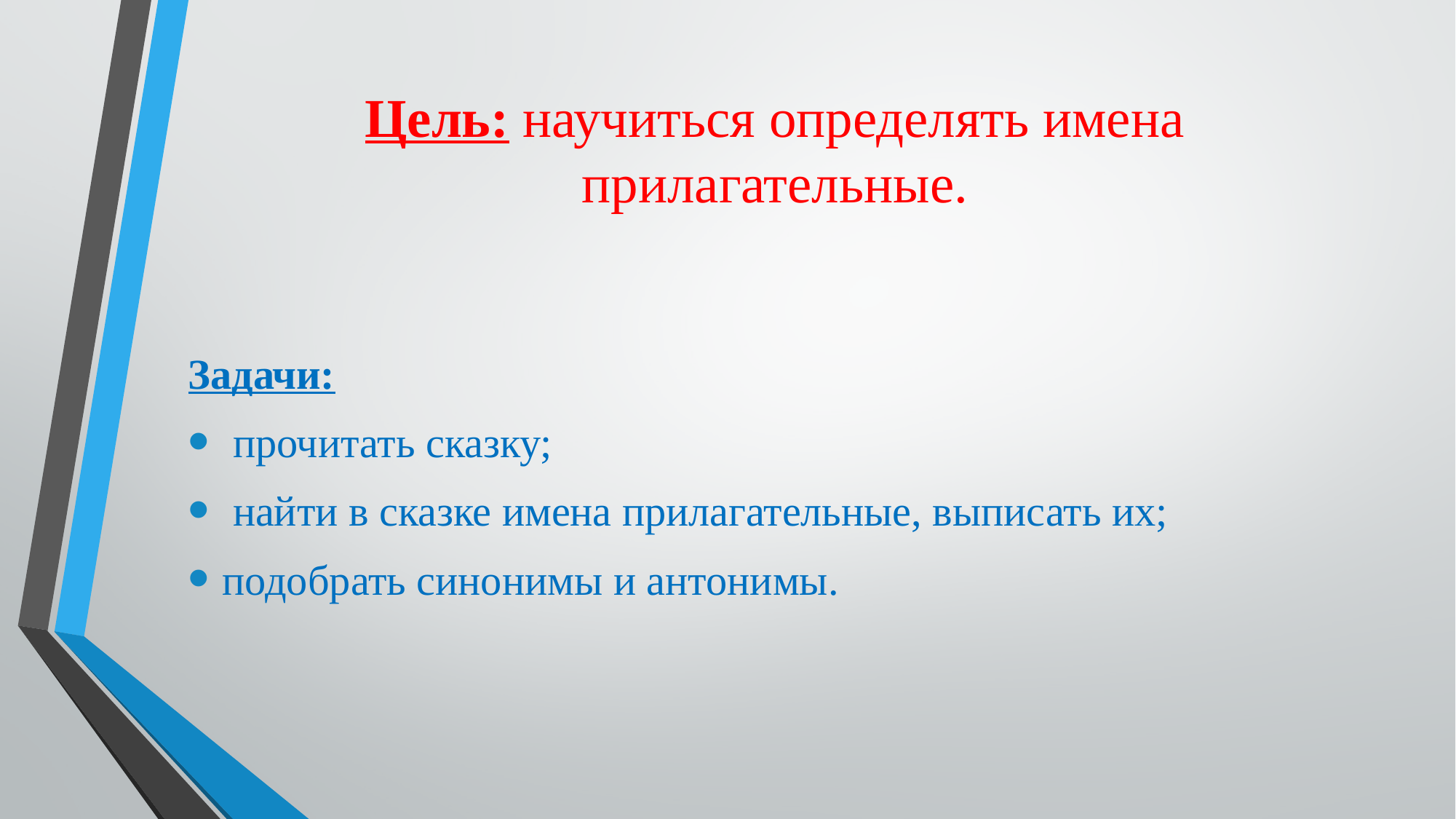

# Цель: научиться определять имена прилагательные.
Задачи:
 прочитать сказку;
 найти в сказке имена прилагательные, выписать их;
подобрать синонимы и антонимы.